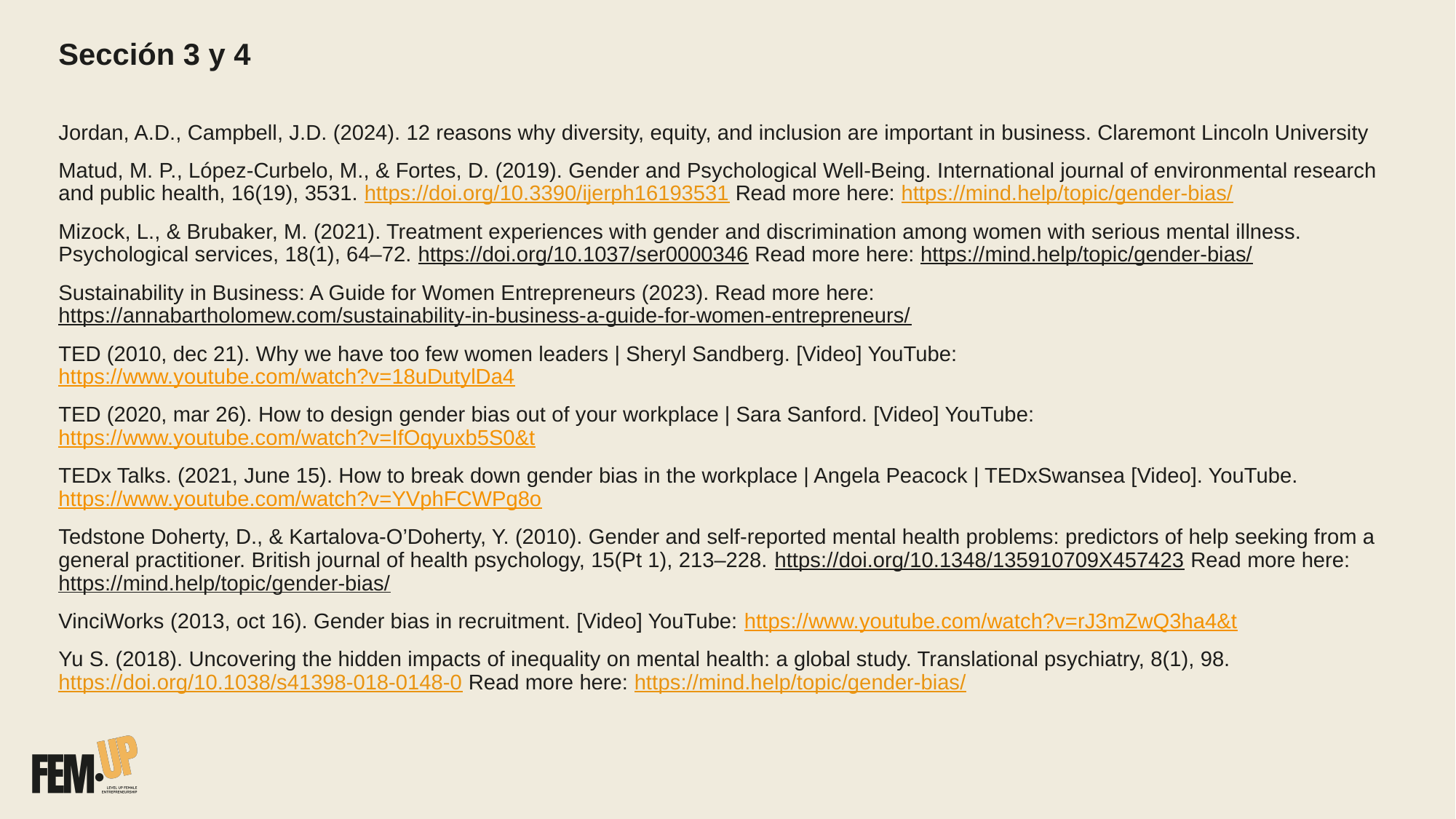

Sección 3 y 4

Jordan, A.D., Campbell, J.D. (2024). 12 reasons why diversity, equity, and inclusion are important in business. Claremont Lincoln University
Matud, M. P., López-Curbelo, M., & Fortes, D. (2019). Gender and Psychological Well-Being. International journal of environmental research and public health, 16(19), 3531. https://doi.org/10.3390/ijerph16193531 Read more here: https://mind.help/topic/gender-bias/
Mizock, L., & Brubaker, M. (2021). Treatment experiences with gender and discrimination among women with serious mental illness. Psychological services, 18(1), 64–72. https://doi.org/10.1037/ser0000346 Read more here: https://mind.help/topic/gender-bias/
Sustainability in Business: A Guide for Women Entrepreneurs (2023). Read more here: https://annabartholomew.com/sustainability-in-business-a-guide-for-women-entrepreneurs/
TED (2010, dec 21). Why we have too few women leaders | Sheryl Sandberg. [Video] YouTube: https://www.youtube.com/watch?v=18uDutylDa4
TED (2020, mar 26). How to design gender bias out of your workplace | Sara Sanford. [Video] YouTube: https://www.youtube.com/watch?v=IfOqyuxb5S0&t
TEDx Talks. (2021, June 15). How to break down gender bias in the workplace | Angela Peacock | TEDxSwansea [Video]. YouTube. https://www.youtube.com/watch?v=YVphFCWPg8o
Tedstone Doherty, D., & Kartalova-O’Doherty, Y. (2010). Gender and self-reported mental health problems: predictors of help seeking from a general practitioner. British journal of health psychology, 15(Pt 1), 213–228. https://doi.org/10.1348/135910709X457423 Read more here: https://mind.help/topic/gender-bias/
VinciWorks (2013, oct 16). Gender bias in recruitment. [Video] YouTube: https://www.youtube.com/watch?v=rJ3mZwQ3ha4&t
Yu S. (2018). Uncovering the hidden impacts of inequality on mental health: a global study. Translational psychiatry, 8(1), 98. https://doi.org/10.1038/s41398-018-0148-0 Read more here: https://mind.help/topic/gender-bias/